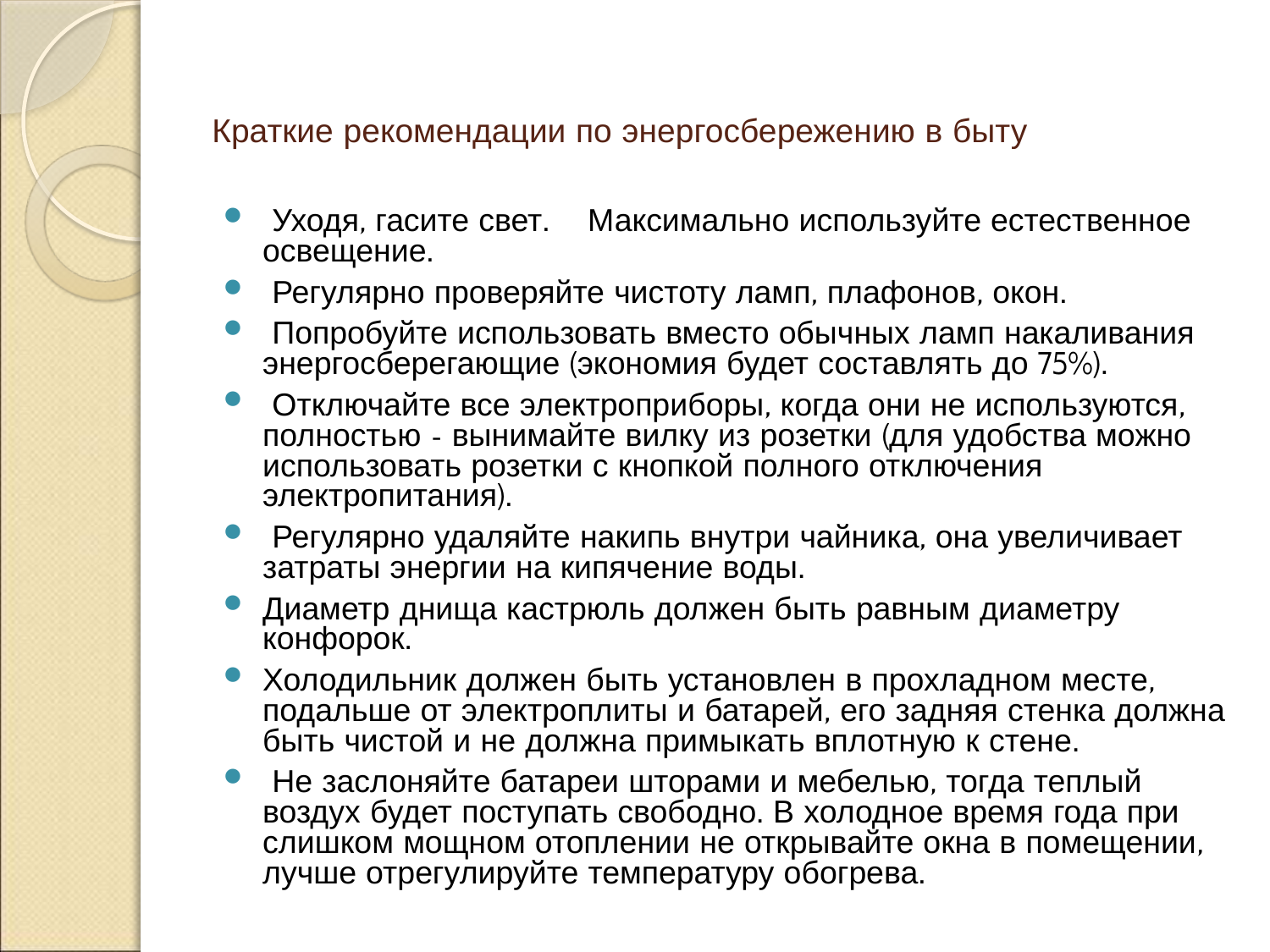

# Краткие рекомендации по энергосбережению в быту
 Уходя, гасите свет.    Максимально используйте естественное освещение.
 Регулярно проверяйте чистоту ламп, плафонов, окон.
 Попробуйте использовать вместо обычных ламп накаливания энергосберегающие (экономия будет составлять до 75%).
 Отключайте все электроприборы, когда они не используются, полностью - вынимайте вилку из розетки (для удобства можно использовать розетки с кнопкой полного отключения электропитания).
 Регулярно удаляйте накипь внутри чайника, она увеличивает затраты энергии на кипячение воды.
Диаметр днища кастрюль должен быть равным диаметру конфорок.
Холодильник должен быть установлен в прохладном месте, подальше от электроплиты и батарей, его задняя стенка должна быть чистой и не должна примыкать вплотную к стене.
 Не заслоняйте батареи шторами и мебелью, тогда теплый воздух будет поступать свободно. В холодное время года при слишком мощном отоплении не открывайте окна в помещении, лучше отрегулируйте температуру обогрева.